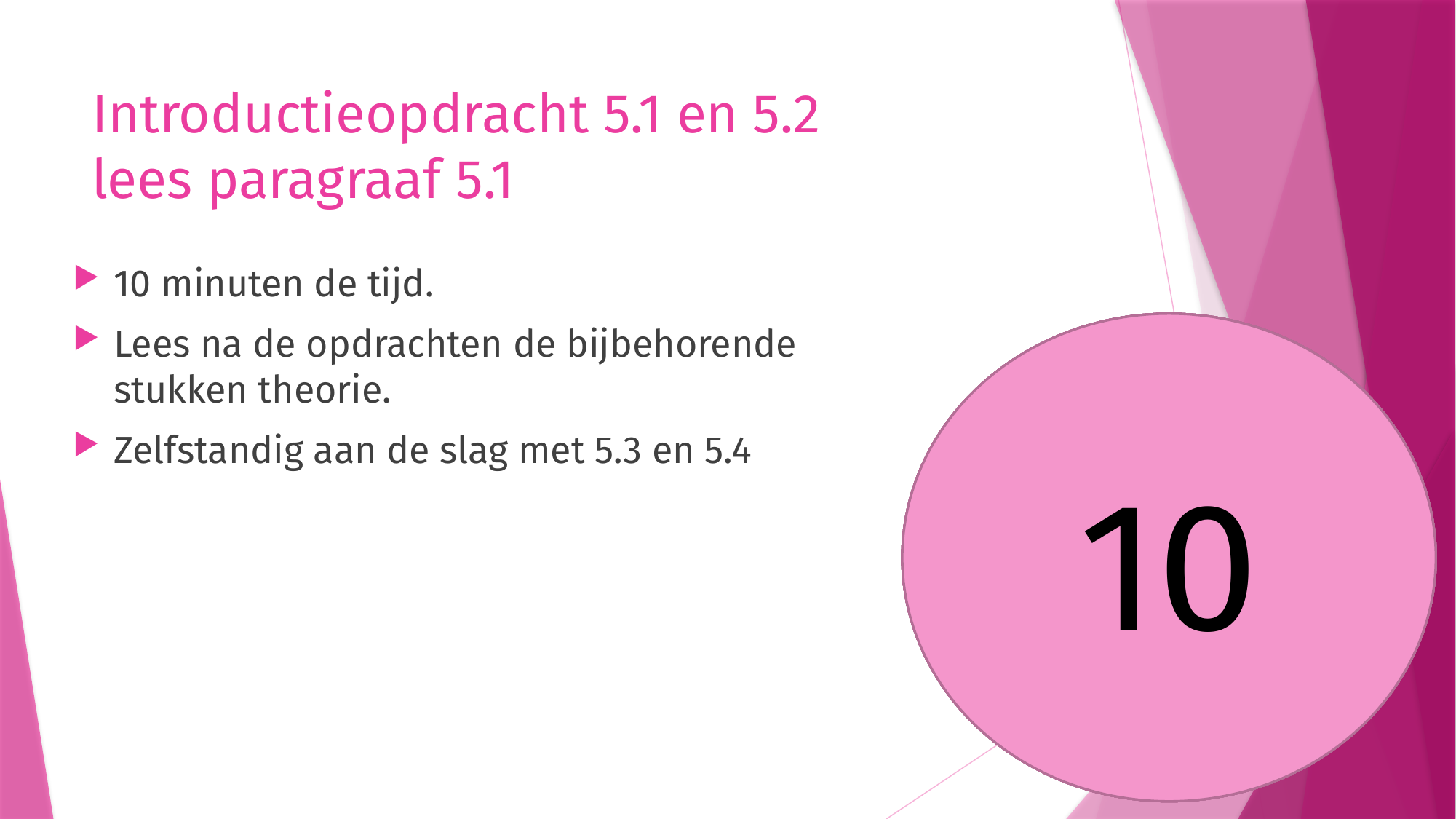

# Introductieopdracht 5.1 en 5.2 lees paragraaf 5.1
10 minuten de tijd.
Lees na de opdrachten de bijbehorende stukken theorie.
Zelfstandig aan de slag met 5.3 en 5.4

10
9
8
5
6
7
4
3
1
2